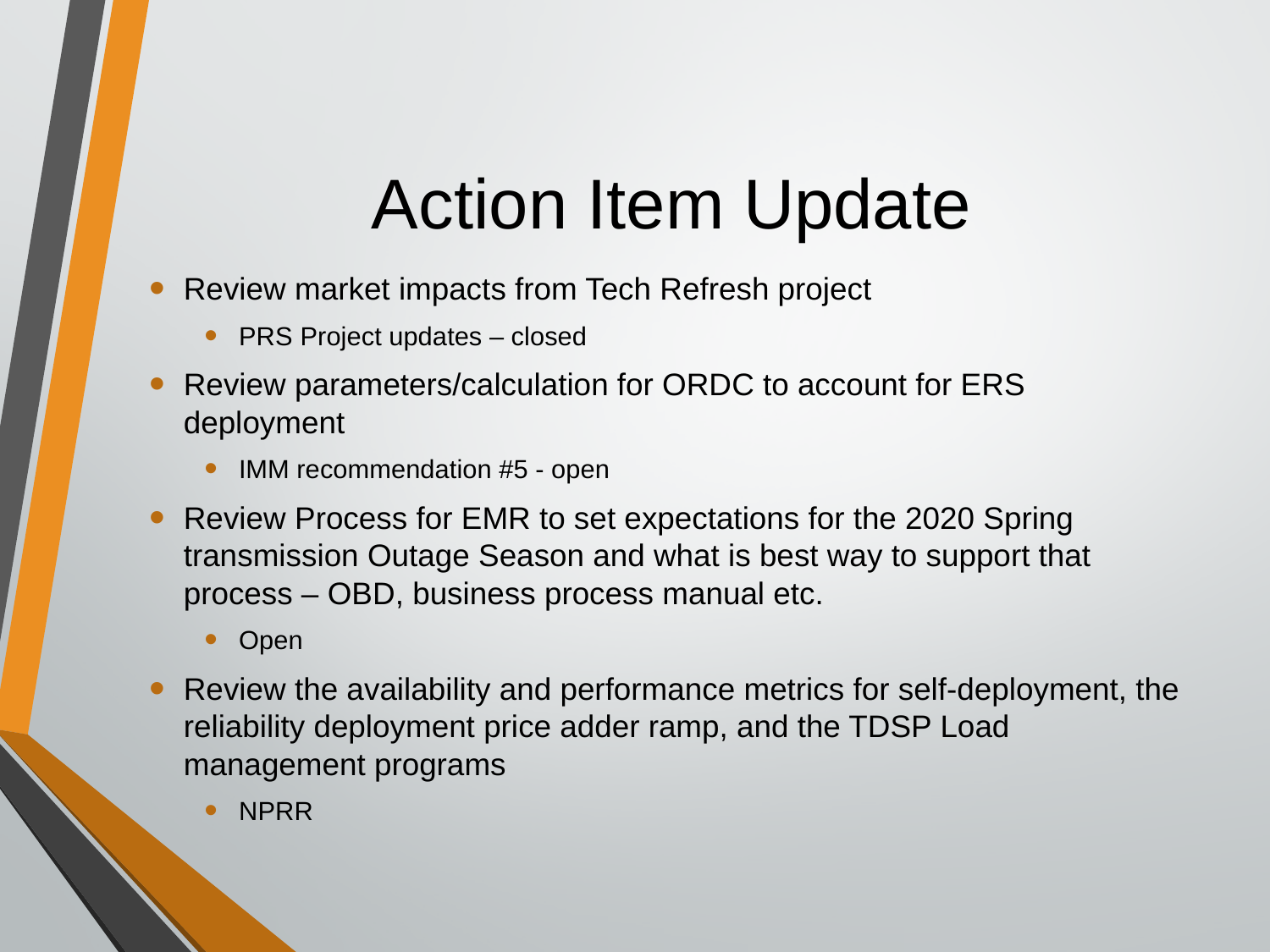

# Action Item Update
Review market impacts from Tech Refresh project
PRS Project updates – closed
Review parameters/calculation for ORDC to account for ERS deployment
IMM recommendation #5 - open
Review Process for EMR to set expectations for the 2020 Spring transmission Outage Season and what is best way to support that process – OBD, business process manual etc.
Open
Review the availability and performance metrics for self-deployment, the reliability deployment price adder ramp, and the TDSP Load management programs
NPRR